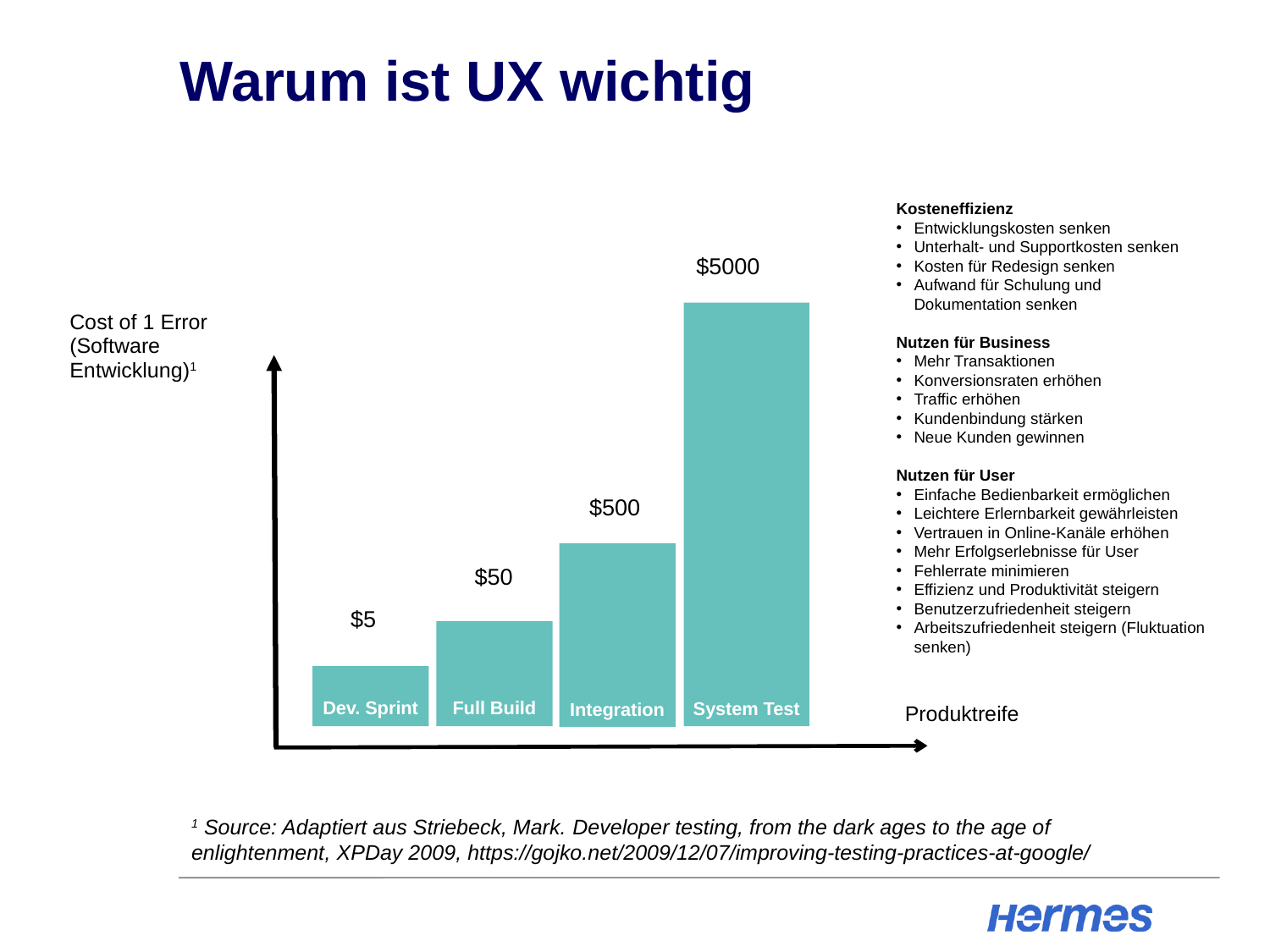

# Warum ist UX wichtig
Kosteneffizienz
Entwicklungskosten senken
Unterhalt- und Supportkosten senken
Kosten für Redesign senken
Aufwand für Schulung und Dokumentation senken

Nutzen für Business
Mehr Transaktionen
Konversionsraten erhöhen
Traffic erhöhen
Kundenbindung stärken
Neue Kunden gewinnen

Nutzen für User
Einfache Bedienbarkeit ermöglichen
Leichtere Erlernbarkeit gewährleisten
Vertrauen in Online-Kanäle erhöhen
Mehr Erfolgserlebnisse für User
Fehlerrate minimieren
Effizienz und Produktivität steigern
Benutzerzufriedenheit steigern
Arbeitszufriedenheit steigern (Fluktuation senken)

$5000
Cost of 1 Error (Software Entwicklung)1
System Test
$500
Integration
$50
$5
Full Build
Dev. Sprint
Produktreife
1 Source: Adaptiert aus Striebeck, Mark. Developer testing, from the dark ages to the age of enlightenment, XPDay 2009, https://gojko.net/2009/12/07/improving-testing-practices-at-google/